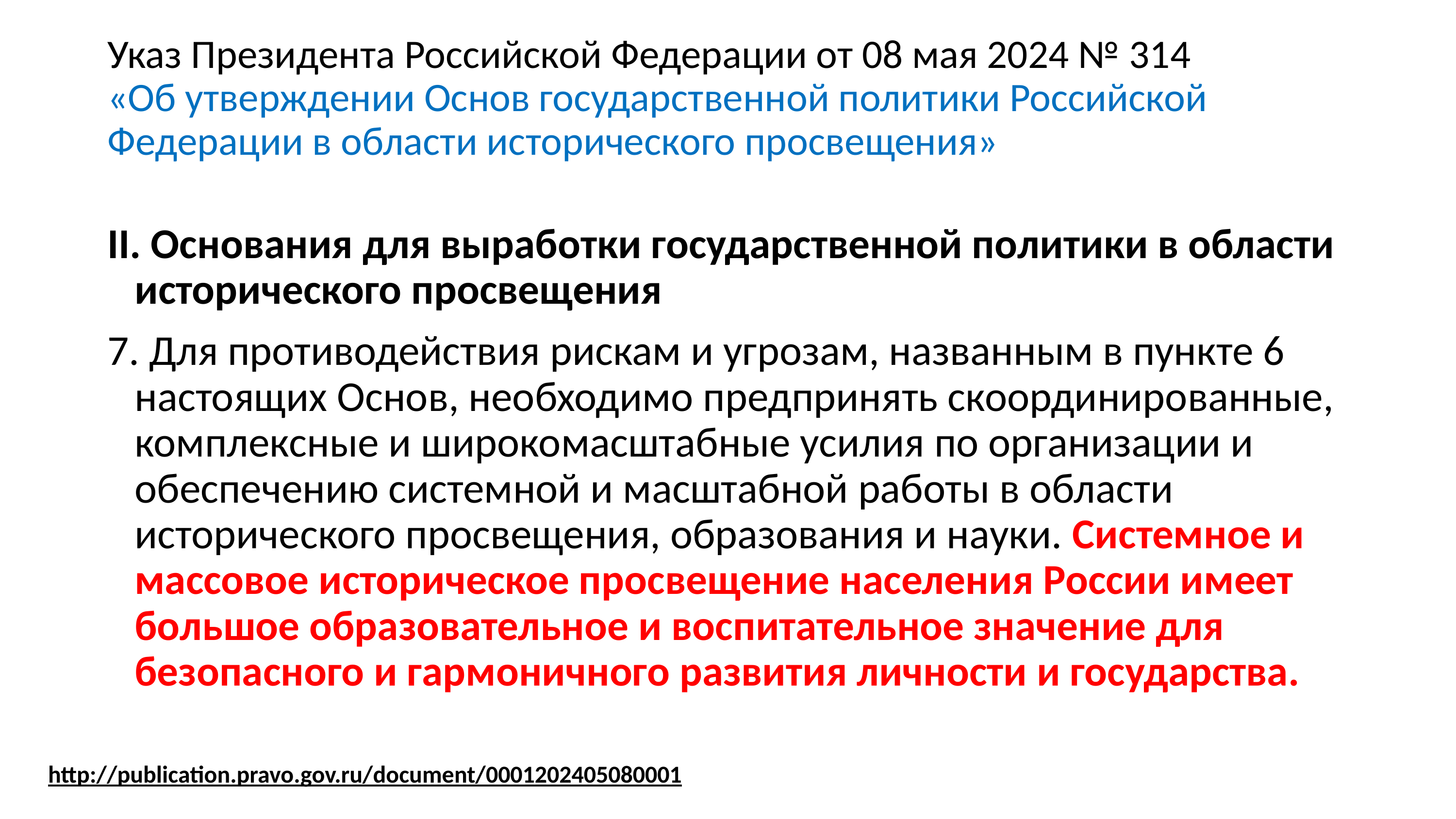

# Указ Президента Российской Федерации от 08 мая 2024 № 314 «Об утверждении Основ государственной политики Российской Федерации в области исторического просвещения»
II. Основания для выработки государственной политики в области исторического просвещения
7. Для противодействия рискам и угрозам, названным в пункте 6 настоящих Основ, необходимо предпринять скоординированные, комплексные и широкомасштабные усилия по организации и обеспечению системной и масштабной работы в области исторического просвещения, образования и науки. Системное и массовое историческое просвещение населения России имеет большое образовательное и воспитательное значение для безопасного и гармоничного развития личности и государства.
http://publication.pravo.gov.ru/document/0001202405080001